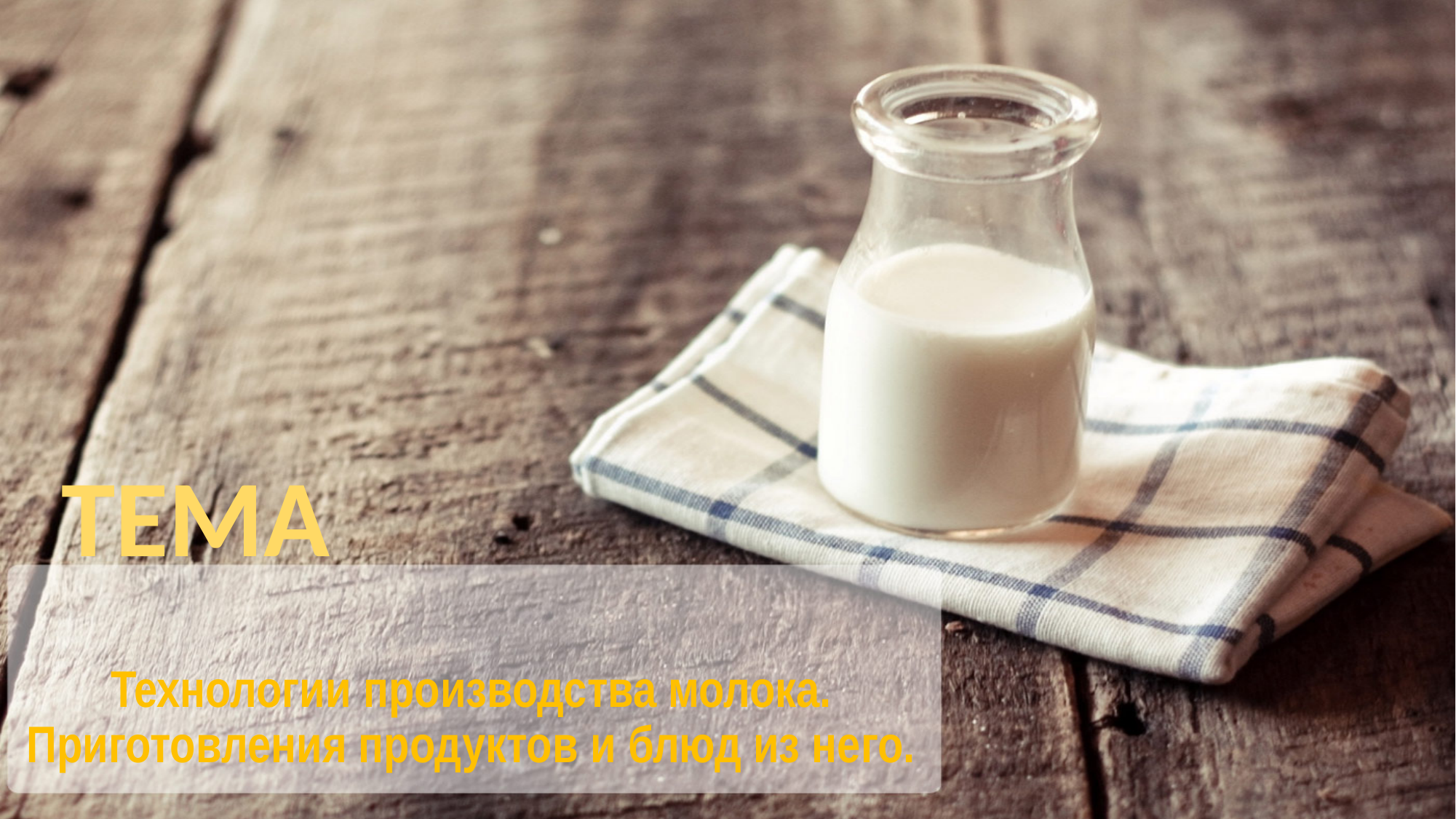

ТЕМА
# Технологии производства молока. Приготовления продуктов и блюд из него.